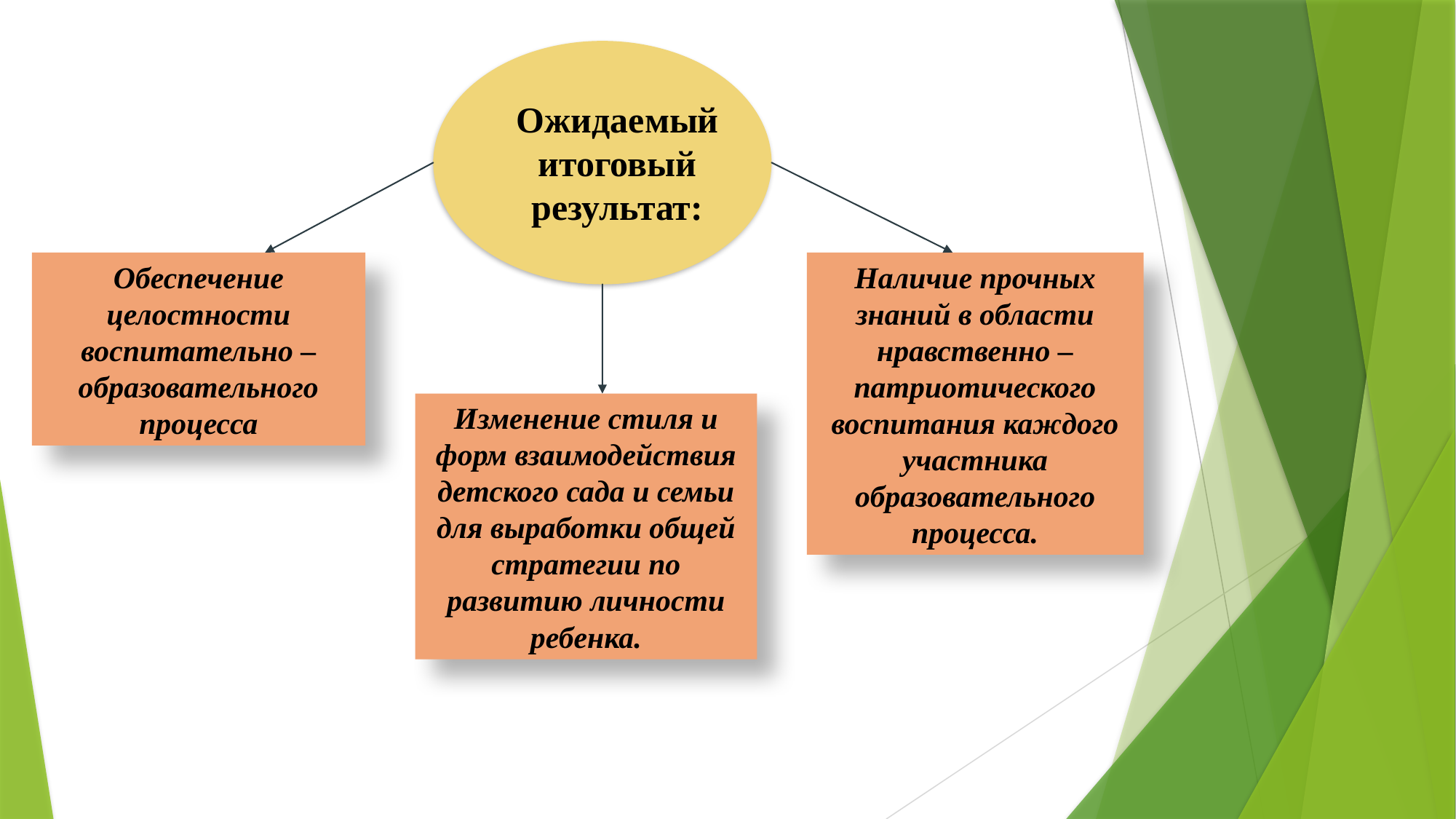

Ожидаемый итоговый результат:
Обеспечение целостности воспитательно – образовательного процесса
Наличие прочных знаний в области нравственно – патриотического воспитания каждого участника образовательного процесса.
Изменение стиля и форм взаимодействия детского сада и семьи для выработки общей стратегии по развитию личности ребенка.